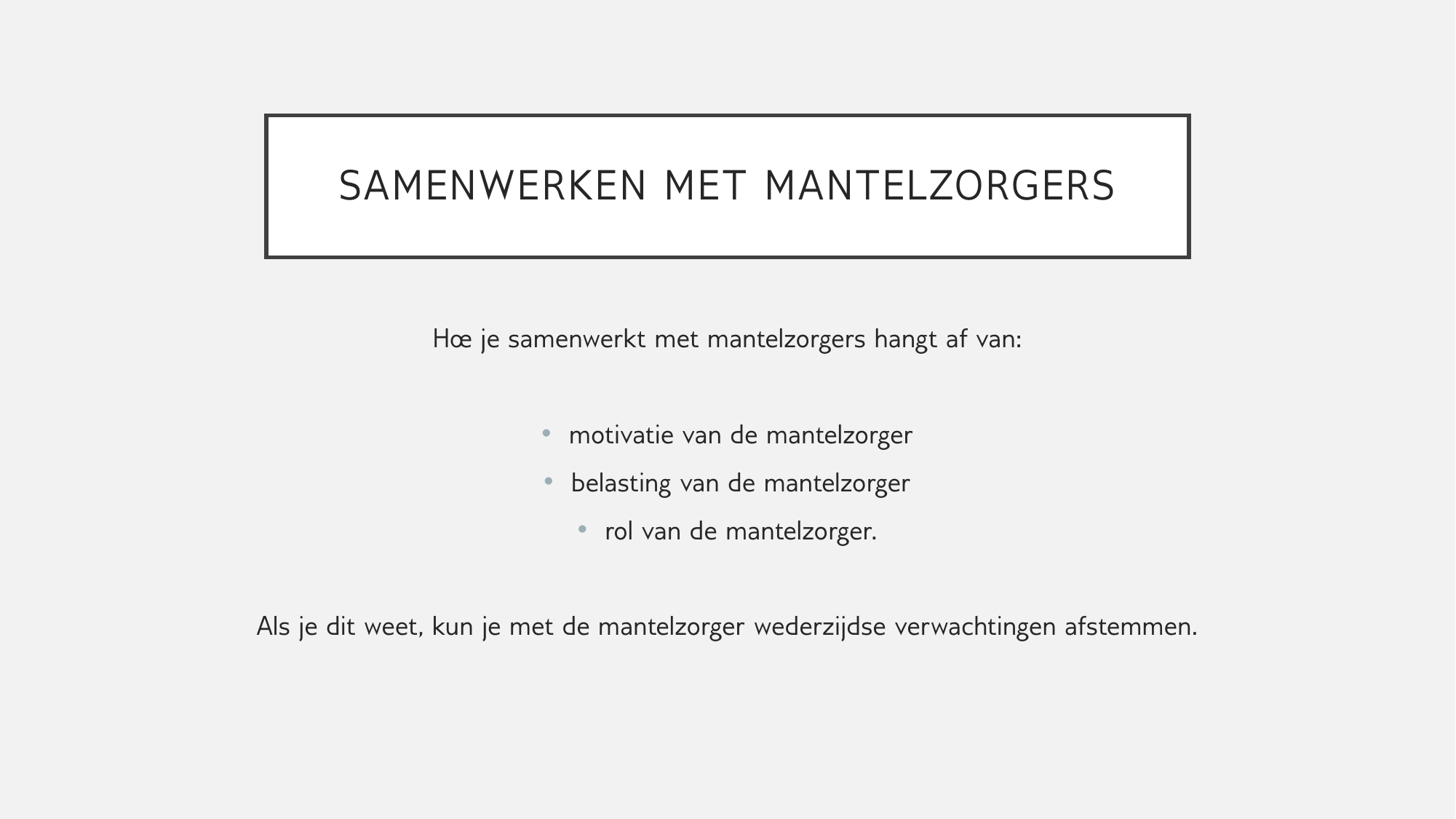

# Samenwerken met mantelzorgers
Hoe je samenwerkt met mantelzorgers hangt af van:

motivatie van de mantelzorger
belasting van de mantelzorger
rol van de mantelzorger.

Als je dit weet, kun je met de mantelzorger wederzijdse verwachtingen afstemmen.